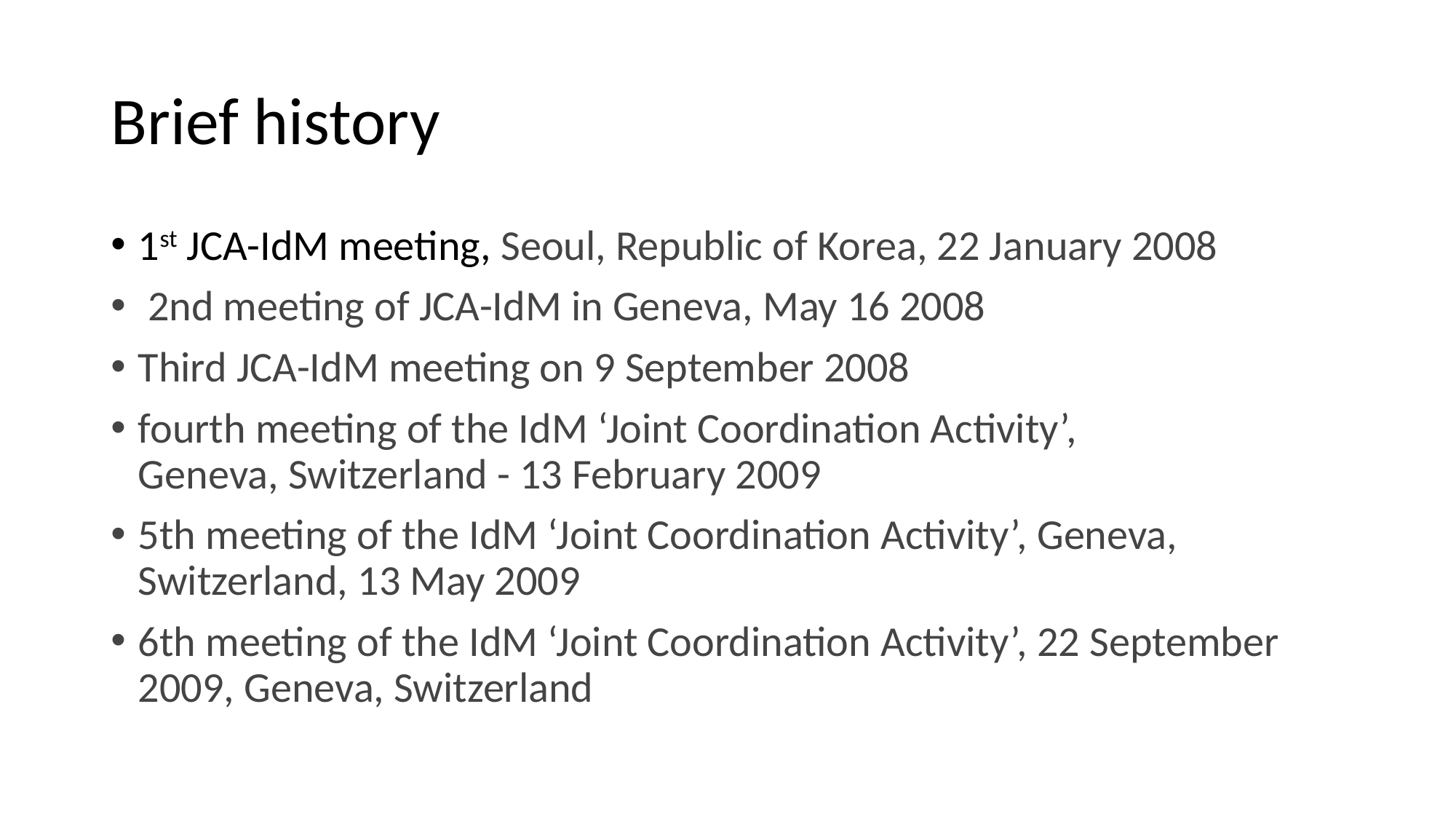

# Brief history
1st JCA-IdM meeting, Seoul, Republic of Korea, 22 January 2008
 2nd meeting of JCA-IdM in Geneva, May 16 2008
Third JCA-IdM meeting on 9 September 2008
fourth meeting of the IdM ‘Joint Coordination Activity’,
Geneva, Switzerland - 13 February 2009
5th meeting of the IdM ‘Joint Coordination Activity’, Geneva, Switzerland, 13 May 2009
6th meeting of the IdM ‘Joint Coordination Activity’, 22 September 2009, Geneva, Switzerland